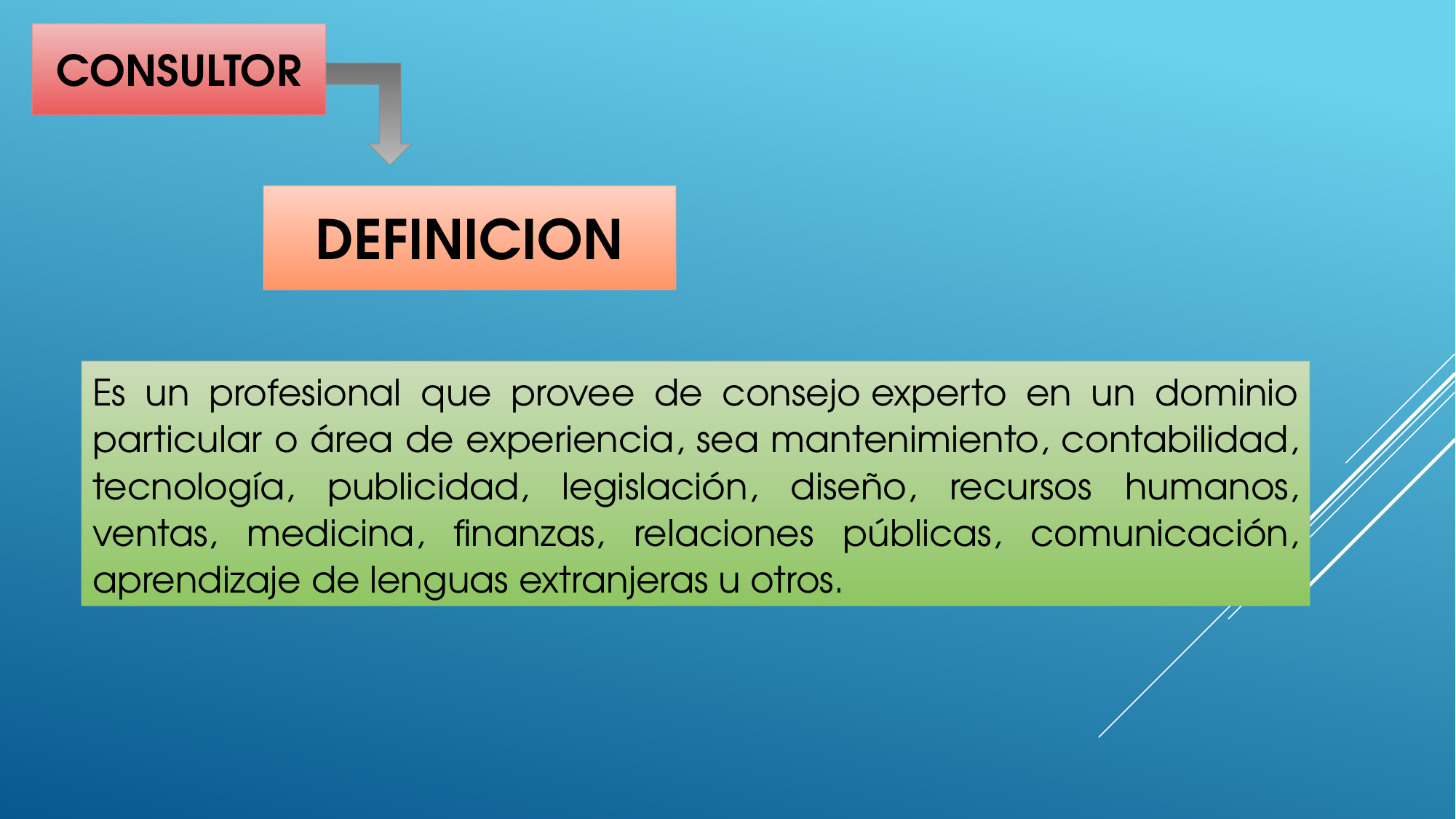

CONSULTOR

# DEFINICION
Es un profesional que provee de consejo experto en un dominio particular o área de experiencia, sea mantenimiento, contabilidad, tecnología, publicidad, legislación, diseño, recursos humanos, ventas, medicina, finanzas, relaciones públicas, comunicación, aprendizaje de lenguas extranjeras u otros.